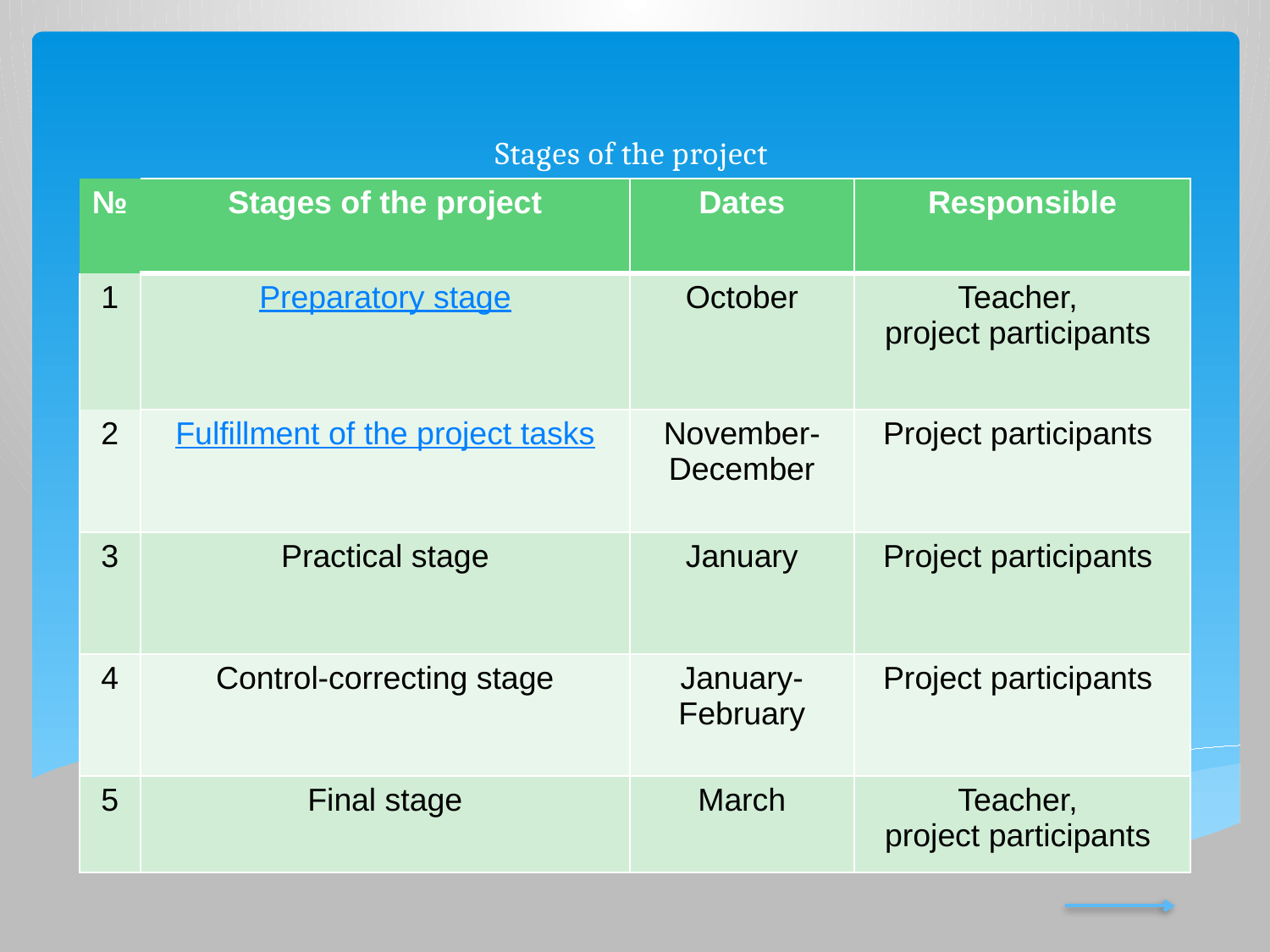

# Stages of the project
| № | Stages of the project | Dates | Responsible |
| --- | --- | --- | --- |
| 1 | Preparatory stage | October | Teacher, project participants |
| 2 | Fulfillment of the project tasks | November-December | Project participants |
| 3 | Practical stage | January | Project participants |
| 4 | Control-correcting stage | January-February | Project participants |
| 5 | Final stage | March | Teacher, project participants |